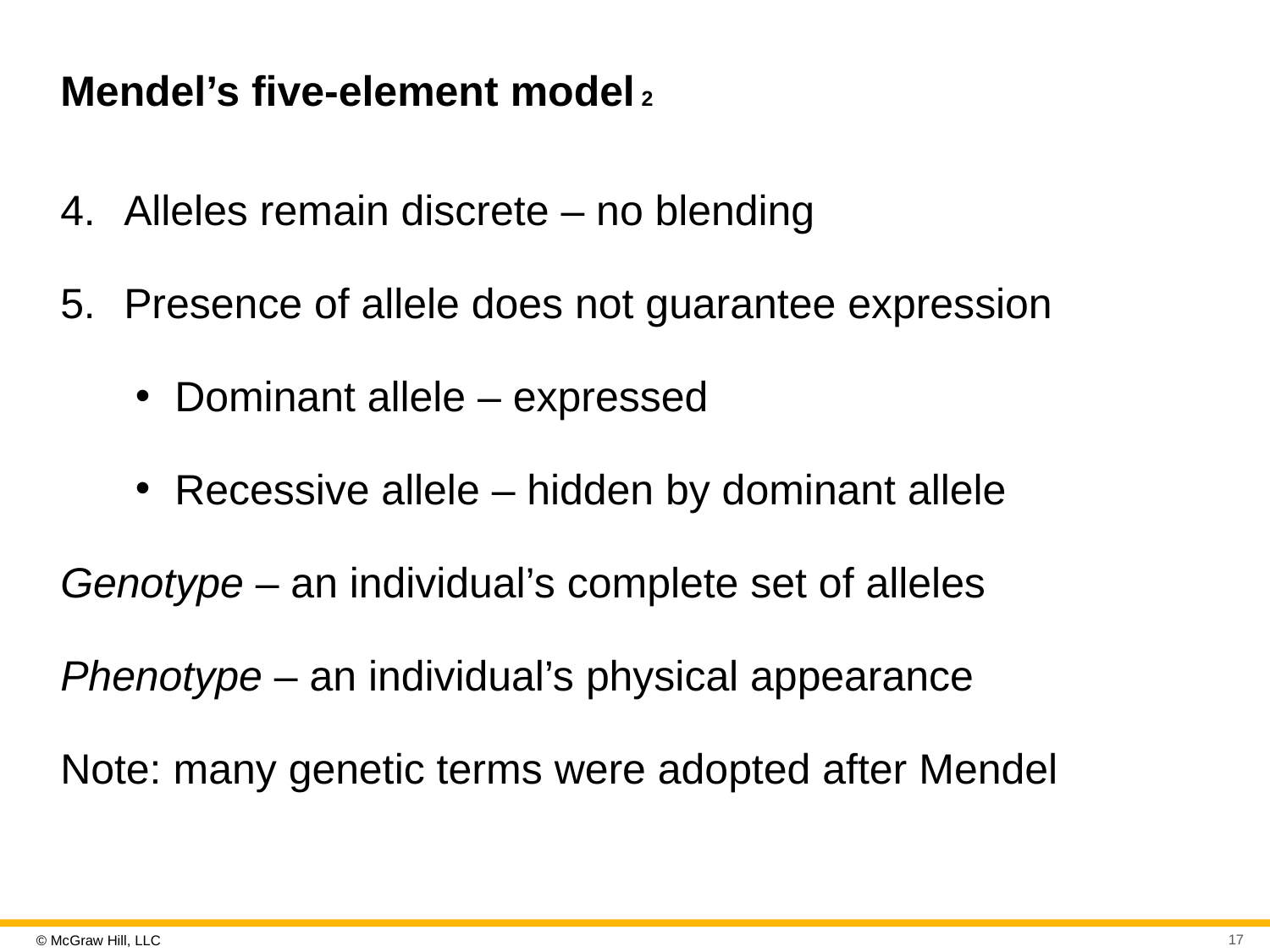

# Mendel’s five-element model 2
Alleles remain discrete – no blending
Presence of allele does not guarantee expression
Dominant allele – expressed
Recessive allele – hidden by dominant allele
Genotype – an individual’s complete set of alleles
Phenotype – an individual’s physical appearance
Note: many genetic terms were adopted after Mendel
17